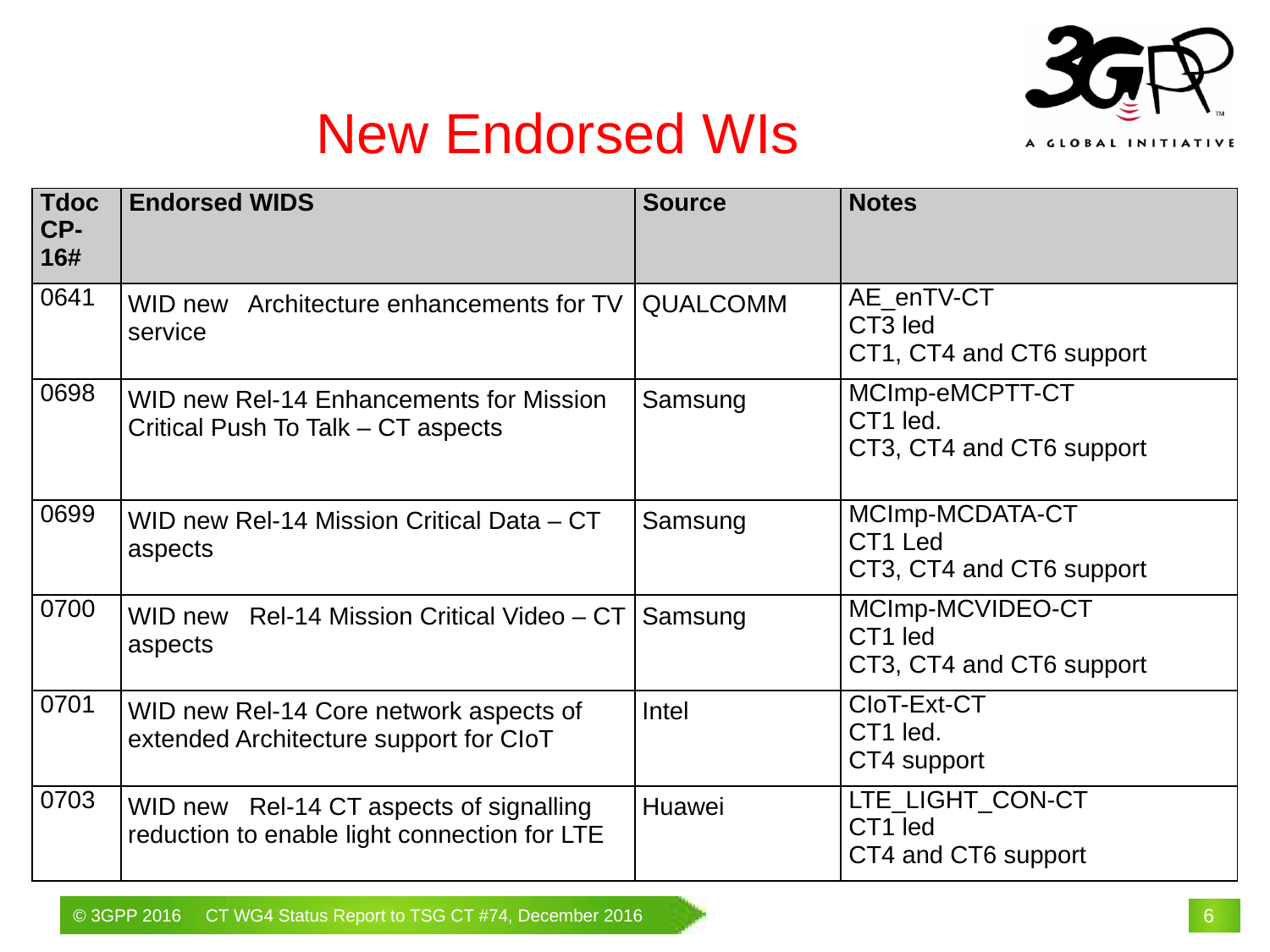

# New Endorsed WIs
| Tdoc CP-16# | Endorsed WIDS | Source | Notes |
| --- | --- | --- | --- |
| 0641 | WID new Architecture enhancements for TV service | QUALCOMM | AE\_enTV-CT CT3 led CT1, CT4 and CT6 support |
| 0698 | WID new Rel-14 Enhancements for Mission Critical Push To Talk – CT aspects | Samsung | MCImp-eMCPTT-CT CT1 led. CT3, CT4 and CT6 support |
| 0699 | WID new Rel-14 Mission Critical Data – CT aspects | Samsung | MCImp-MCDATA-CT CT1 Led CT3, CT4 and CT6 support |
| 0700 | WID new Rel-14 Mission Critical Video – CT aspects | Samsung | MCImp-MCVIDEO-CT CT1 led CT3, CT4 and CT6 support |
| 0701 | WID new Rel-14 Core network aspects of extended Architecture support for CIoT | Intel | CIoT-Ext-CT CT1 led. CT4 support |
| 0703 | WID new Rel-14 CT aspects of signalling reduction to enable light connection for LTE | Huawei | LTE\_LIGHT\_CON-CT CT1 led CT4 and CT6 support |